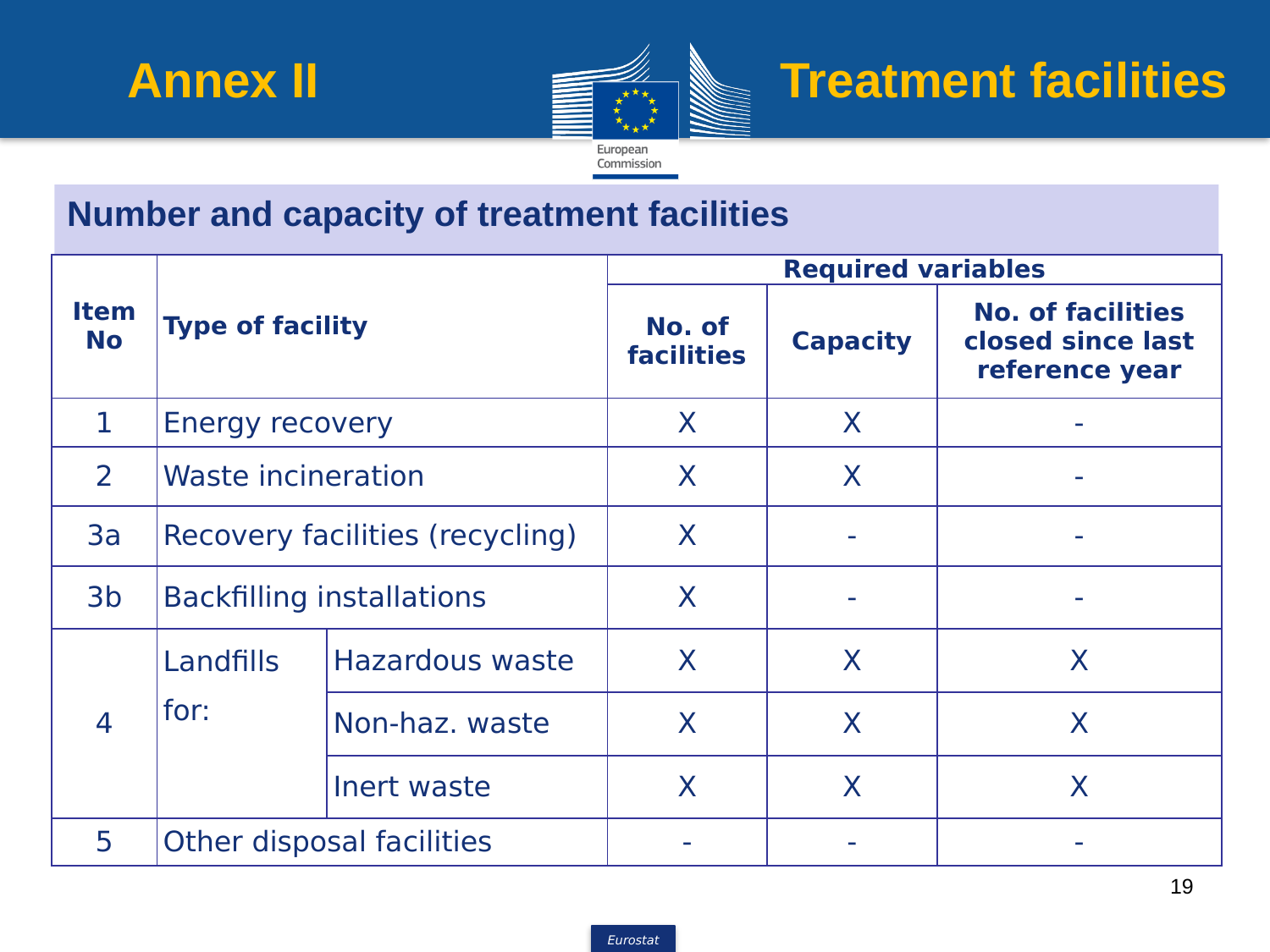

Treatment facilities
Annex II
Number and capacity of treatment facilities
| Item No | Type of facility |  | Required variables |  |  |
| --- | --- | --- | --- | --- | --- |
|  |  |  | No. of facilities | Capacity | No. of facilities closed since last reference year |
| 1 | Energy recovery |  | X | X | - |
| 2 | Waste incineration |  | X | X | - |
| 3a | Recovery facilities (recycling) |  | X | - | - |
| 3b | Backfilling installations |  | X | - | - |
| 4 | Landfills for: | Hazardous waste | X | X | X |
|  |  | Non-haz. waste | X | X | X |
|  |  | Inert waste | X | X | X |
| 5 | Other disposal facilities |  | - | - | - |
19